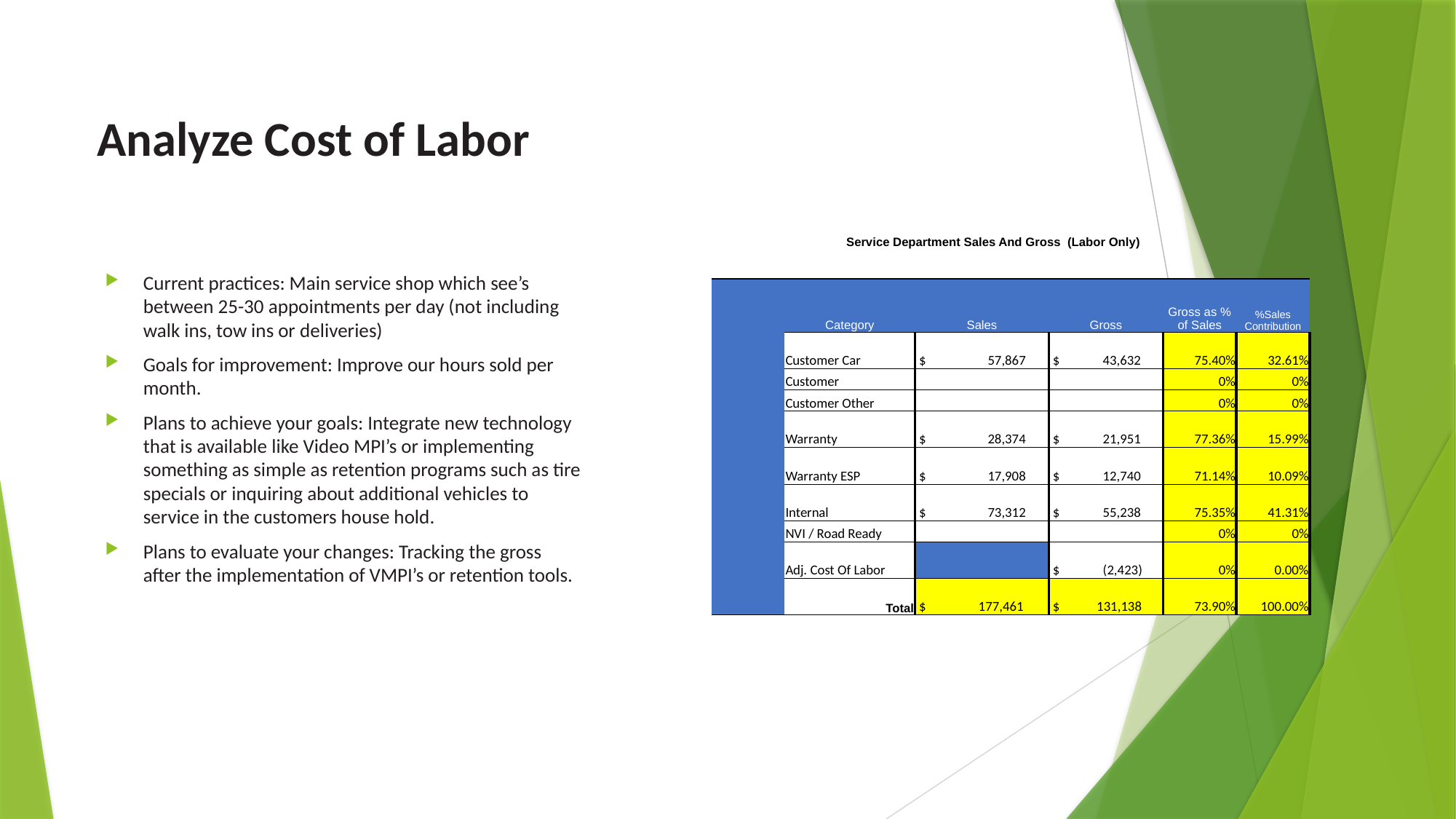

# Analyze Cost of Labor

Current practices: Main service shop which see’s between 25-30 appointments per day (not including walk ins, tow ins or deliveries)
Goals for improvement: Improve our hours sold per month.
Plans to achieve your goals: Integrate new technology that is available like Video MPI’s or implementing something as simple as retention programs such as tire specials or inquiring about additional vehicles to service in the customers house hold.
Plans to evaluate your changes: Tracking the gross after the implementation of VMPI’s or retention tools.

| Service Department Sales And Gross (Labor Only) |  |  |  |  |  |
| --- | --- | --- | --- | --- | --- |
|  |  |  |  |  |  |
|  | Category | Sales | Gross | Gross as % of Sales | %Sales Contribution |
|  | Customer Car | $ 57,867 | $ 43,632 | 75.40% | 32.61% |
|  | Customer |  |  | 0% | 0% |
|  | Customer Other |  |  | 0% | 0% |
|  | Warranty | $ 28,374 | $ 21,951 | 77.36% | 15.99% |
|  | Warranty ESP | $ 17,908 | $ 12,740 | 71.14% | 10.09% |
|  | Internal | $ 73,312 | $ 55,238 | 75.35% | 41.31% |
|  | NVI / Road Ready |  |  | 0% | 0% |
|  | Adj. Cost Of Labor |  | $ (2,423) | 0% | 0.00% |
|  | Total | $ 177,461 | $ 131,138 | 73.90% | 100.00% |